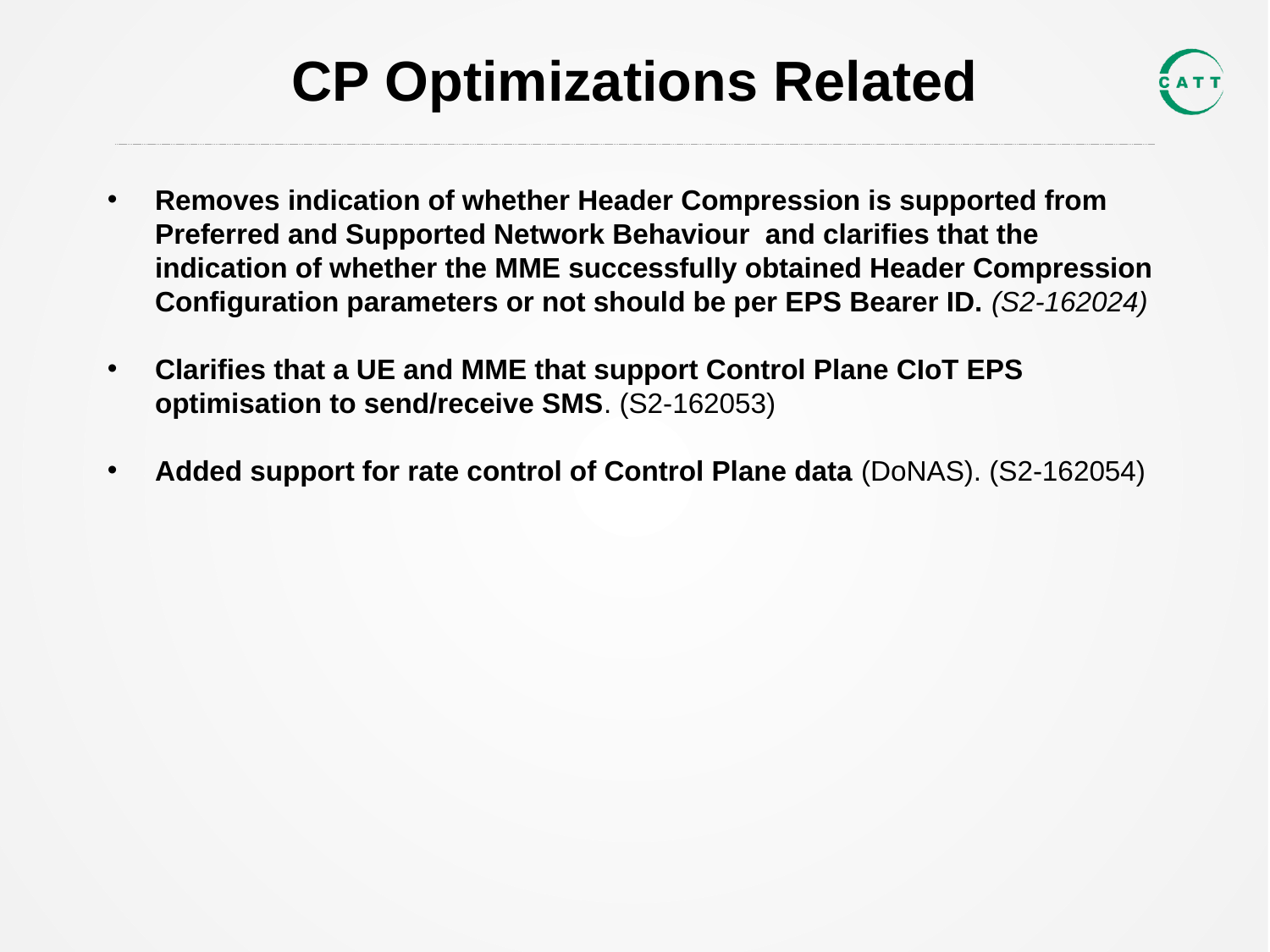

# CP Optimizations Related
Removes indication of whether Header Compression is supported from Preferred and Supported Network Behaviour  and clarifies that the indication of whether the MME successfully obtained Header Compression Configuration parameters or not should be per EPS Bearer ID. (S2-162024)

Clarifies that a UE and MME that support Control Plane CIoT EPS optimisation to send/receive SMS. (S2-162053)

Added support for rate control of Control Plane data (DoNAS). (S2-162054)